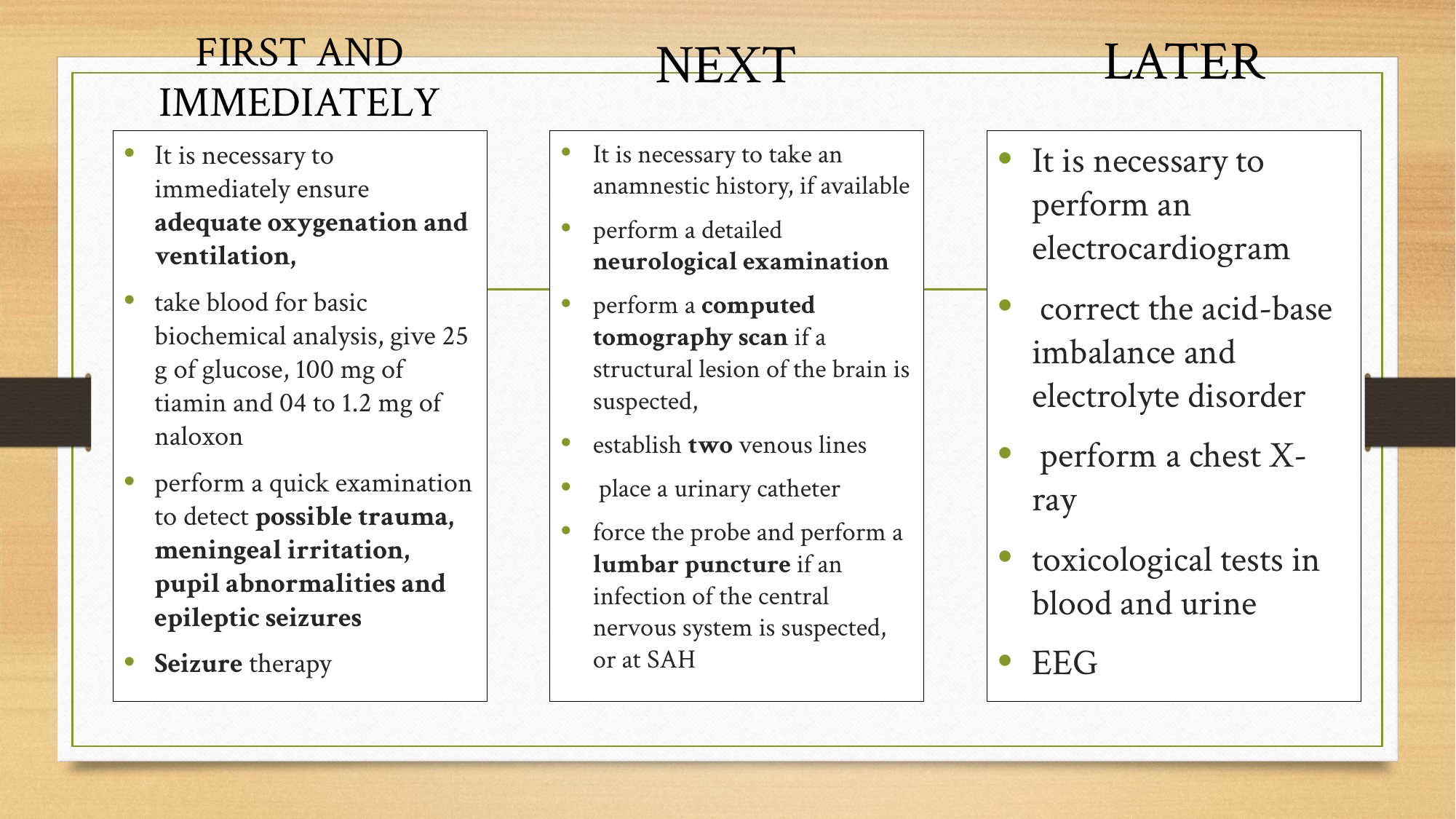

LATER
NEXT
FIRST AND IMMEDIATELY
It is necessary to immediately ensure adequate oxygenation and ventilation,
take blood for basic biochemical analysis, give 25 g of glucose, 100 mg of tiamin and 04 to 1.2 mg of naloxon
perform a quick examination to detect possible trauma, meningeal irritation, pupil abnormalities and epileptic seizures
Seizure therapy
It is necessary to take an anamnestic history, if available
perform a detailed neurological examination
perform a computed tomography scan if a structural lesion of the brain is suspected,
establish two venous lines
 place a urinary catheter
force the probe and perform a lumbar puncture if an infection of the central nervous system is suspected, or at SAH
It is necessary to perform an electrocardiogram
 correct the acid-base imbalance and electrolyte disorder
 perform a chest X-ray
toxicological tests in blood and urine
EEG